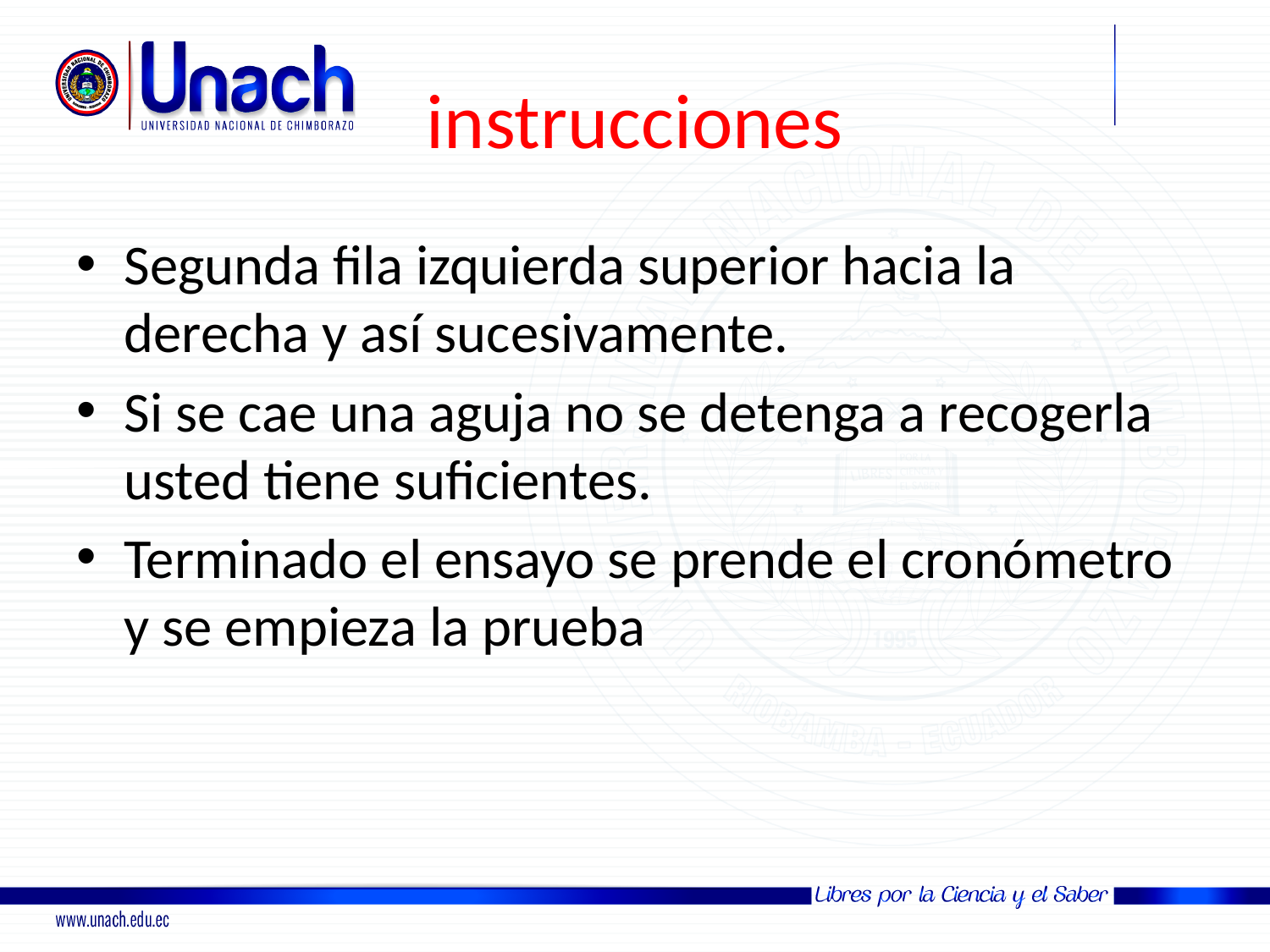

# instrucciones
Segunda fila izquierda superior hacia la derecha y así sucesivamente.
Si se cae una aguja no se detenga a recogerla usted tiene suficientes.
Terminado el ensayo se prende el cronómetro y se empieza la prueba